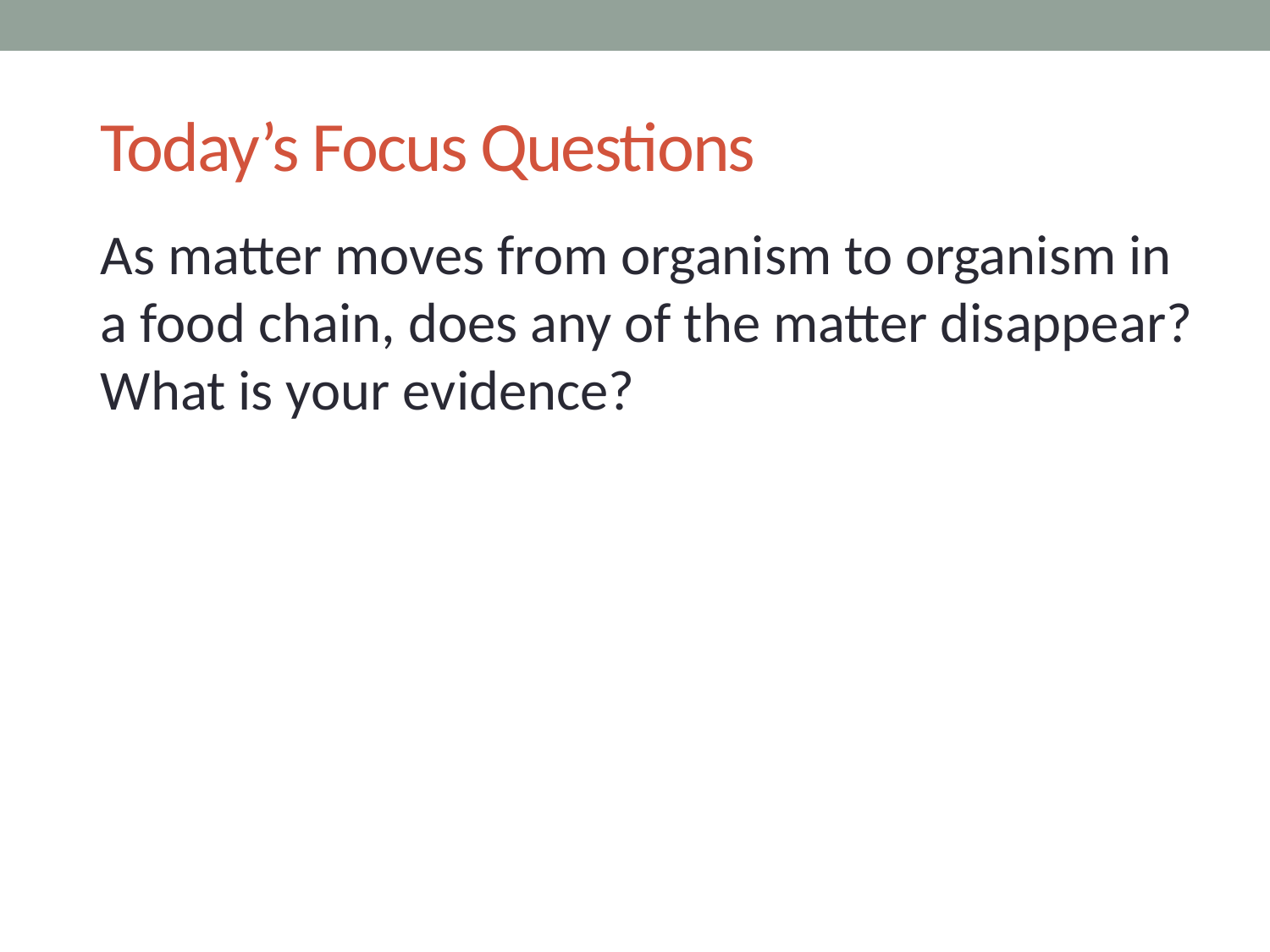

# Today’s Focus Questions
As matter moves from organism to organism in a food chain, does any of the matter disappear? What is your evidence?